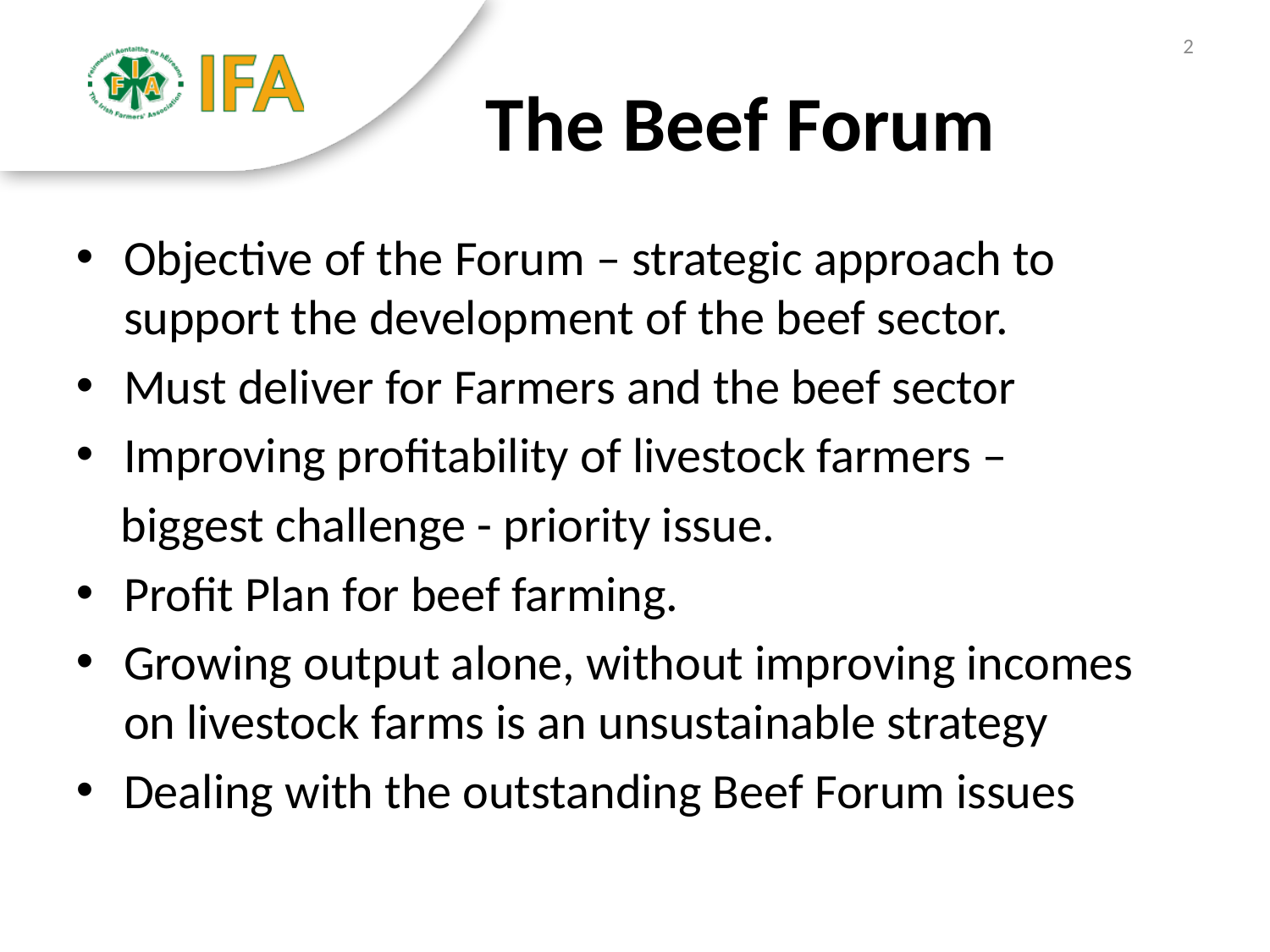

2
# The Beef Forum
Objective of the Forum – strategic approach to support the development of the beef sector.
Must deliver for Farmers and the beef sector
Improving profitability of livestock farmers –
    biggest challenge - priority issue.
Profit Plan for beef farming.
Growing output alone, without improving incomes on livestock farms is an unsustainable strategy
Dealing with the outstanding Beef Forum issues